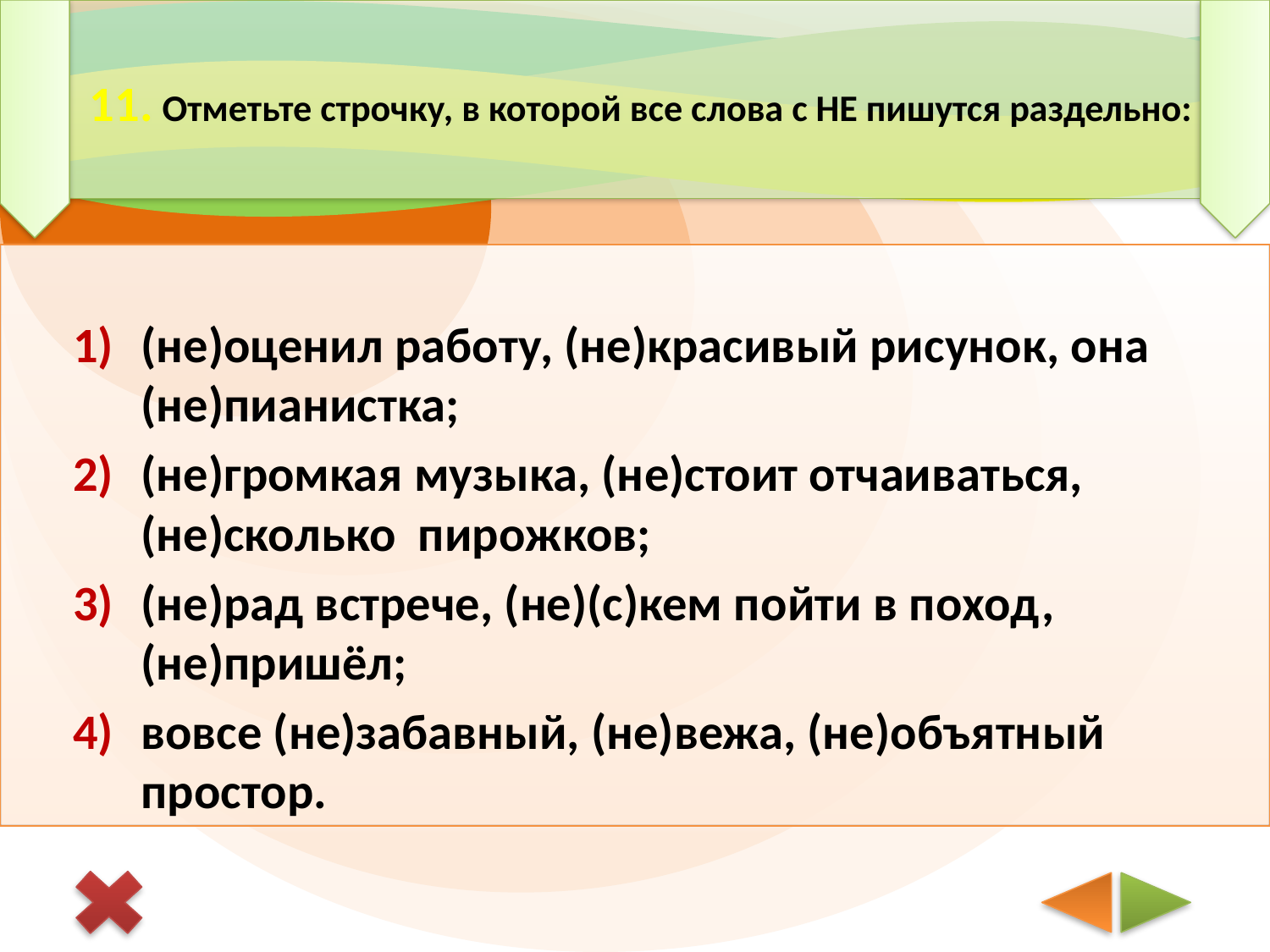

# 11. Отметьте строчку, в которой все слова с НЕ пишутся раздельно:

(не)оценил работу, (не)красивый рисунок, она (не)пианистка;
(не)громкая музыка, (не)стоит отчаиваться, (не)сколько  пирожков;
(не)рад встрече, (не)(с)кем пойти в поход, (не)пришёл;
вовсе (не)забавный, (не)вежа, (не)объятный простор.